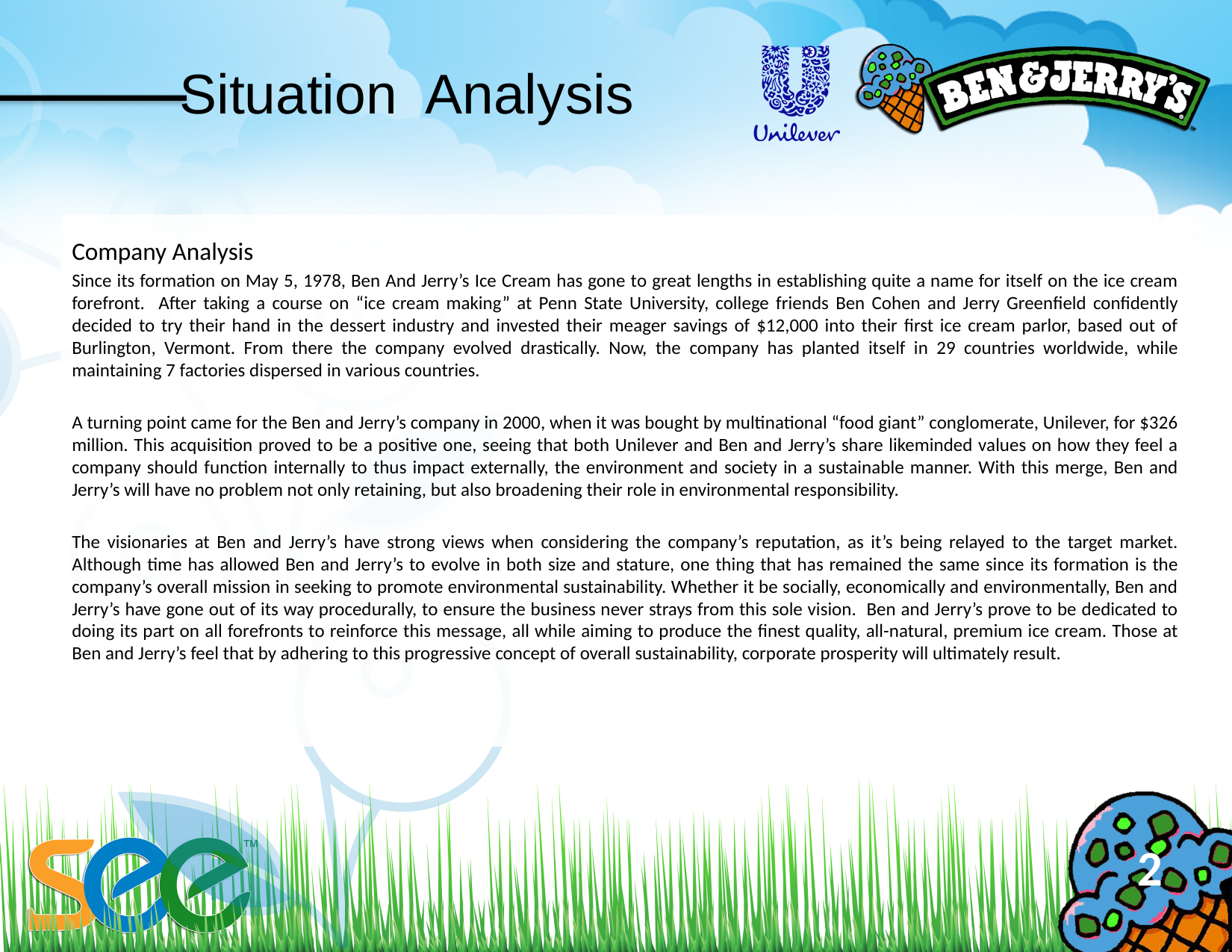

# Situation  Analysis

Company Analysis
Since its formation on May 5, 1978, Ben And Jerry’s Ice Cream has gone to great lengths in establishing quite a name for itself on the ice cream forefront.  After taking a course on “ice cream making” at Penn State University, college friends Ben Cohen and Jerry Greenfield confidently decided to try their hand in the dessert industry and invested their meager savings of $12,000 into their first ice cream parlor, based out of Burlington, Vermont. From there the company evolved drastically. Now, the company has planted itself in 29 countries worldwide, while maintaining 7 factories dispersed in various countries.

A turning point came for the Ben and Jerry’s company in 2000, when it was bought by multinational “food giant” conglomerate, Unilever, for $326 million. This acquisition proved to be a positive one, seeing that both Unilever and Ben and Jerry’s share likeminded values on how they feel a company should function internally to thus impact externally, the environment and society in a sustainable manner. With this merge, Ben and Jerry’s will have no problem not only retaining, but also broadening their role in environmental responsibility.

The visionaries at Ben and Jerry’s have strong views when considering the company’s reputation, as it’s being relayed to the target market. Although time has allowed Ben and Jerry’s to evolve in both size and stature, one thing that has remained the same since its formation is the company’s overall mission in seeking to promote environmental sustainability. Whether it be socially, economically and environmentally, Ben and Jerry’s have gone out of its way procedurally, to ensure the business never strays from this sole vision.  Ben and Jerry’s prove to be dedicated to doing its part on all forefronts to reinforce this message, all while aiming to produce the finest quality, all-natural, premium ice cream. Those at Ben and Jerry’s feel that by adhering to this progressive concept of overall sustainability, corporate prosperity will ultimately result.
2